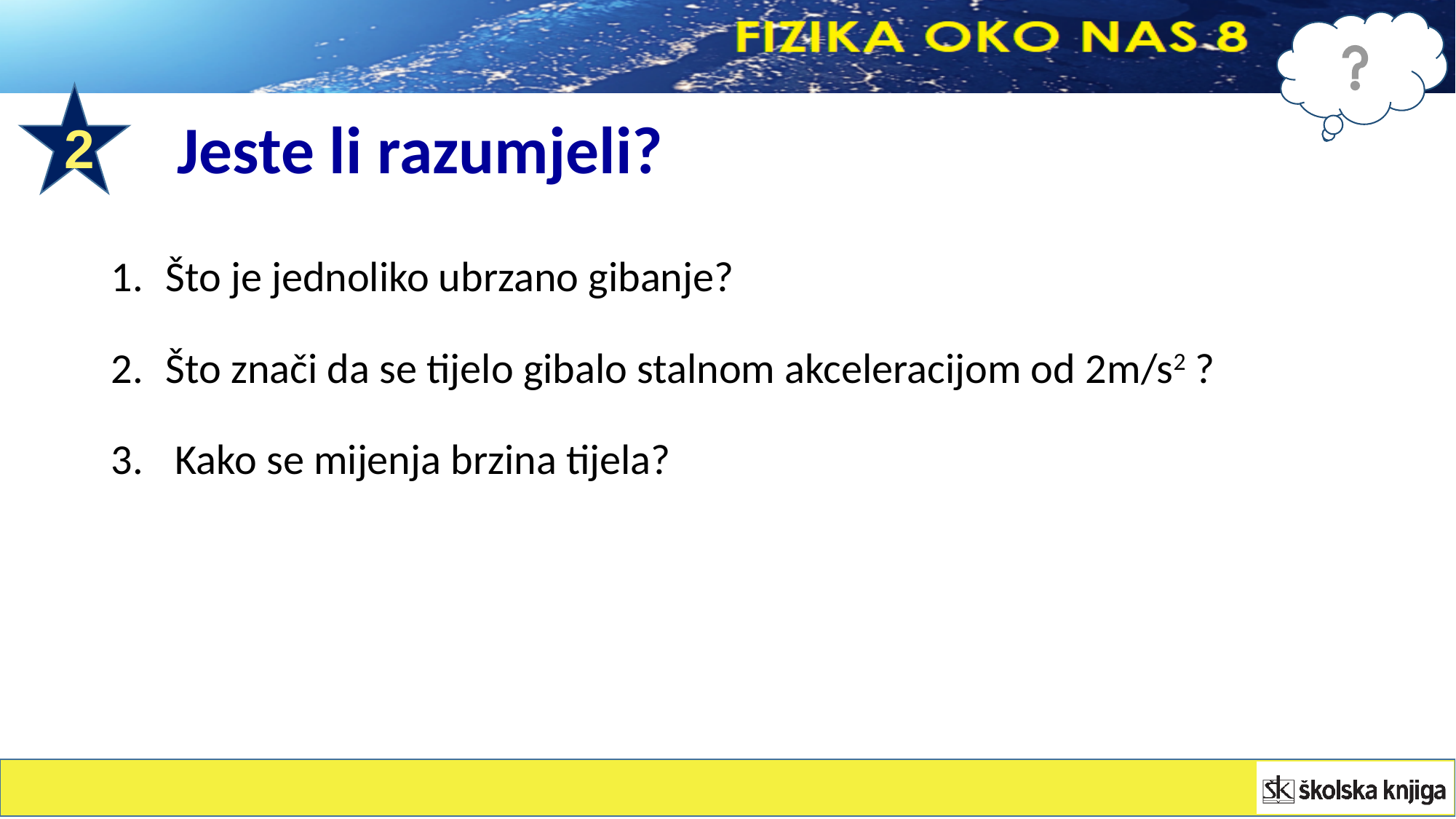

2
Jeste li razumjeli?
Što je jednoliko ubrzano gibanje?
Što znači da se tijelo gibalo stalnom akceleracijom od 2m/s2 ?
 Kako se mijenja brzina tijela?